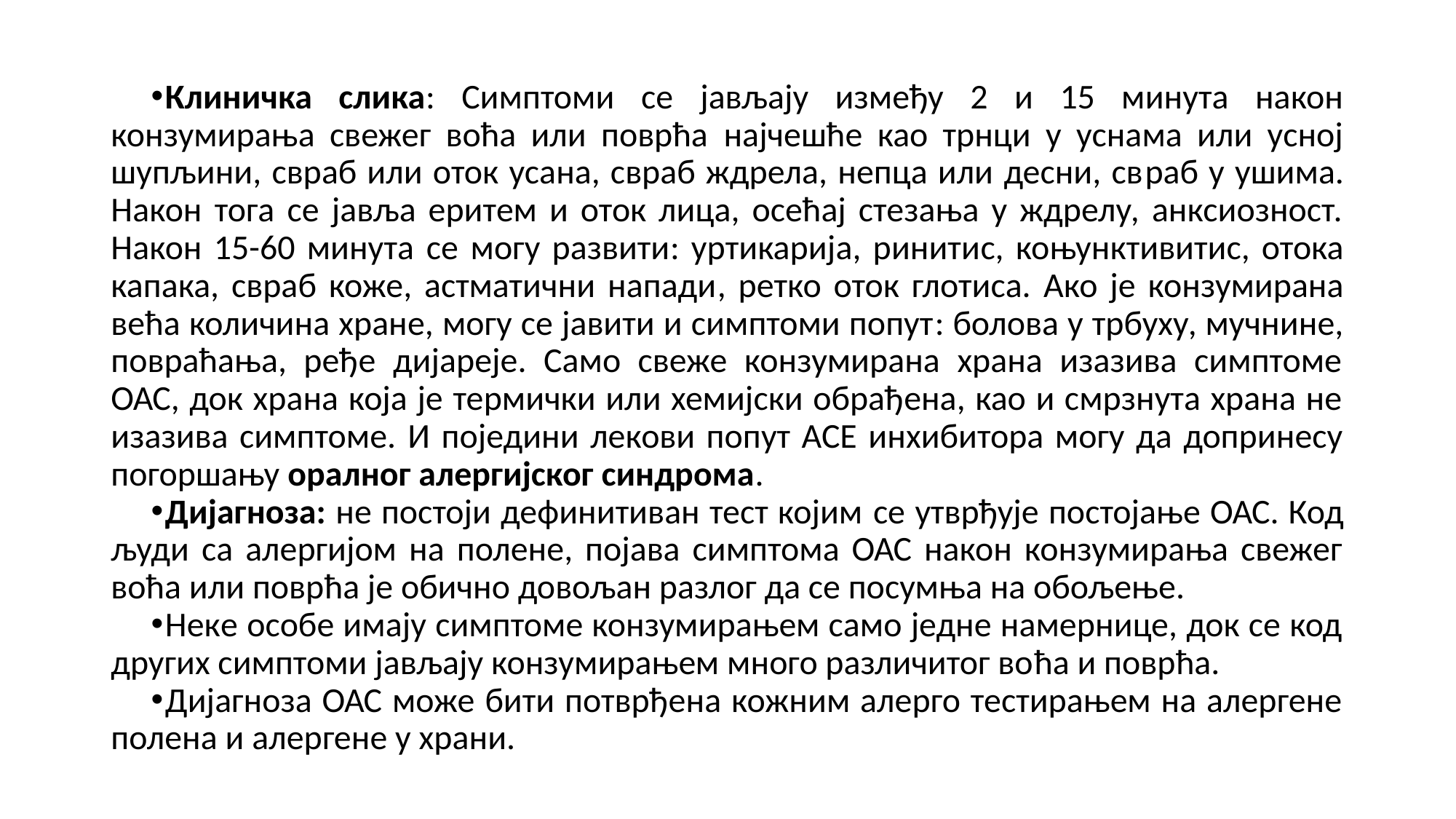

Клиничка слика: Симптоми се јављају између 2 и 15 минута након конзумирања свежег воћа или поврћа најчешће као трнци у уснама или усној шупљини, свраб или оток усана, свраб ждрела, непца или десни, свраб у ушима. Након тога се јавља еритем и оток лица, осећај стезања у ждрелу, анксиозност. Након 15-60 минута се могу развити: уртикарија, ринитис, коњунктивитис, отока капака, свраб коже, астматични напади, ретко оток глотиса. Ако је конзумирана већа количина хране, могу се јавити и симптоми попут: болова у трбуху, мучнине, повраћања, ређе дијареје. Само свеже конзумирана храна изазива симптоме ОАС, док храна која је термички или хемијски обрађена, као и смрзнута храна не изазива симптоме. И поједини лекови попут ACE инхибитора могу да допринесу погоршању оралног алергијског синдрома.
Дијагноза: не постоји дефинитиван тест којим се утврђује постојање ОАС. Код људи са алергијом на полене, појава симптома ОАС након конзумирања свежег воћа или поврћа је обично довољан разлог да се посумња на обољење.
Неке особе имају симптоме конзумирањем само једне намернице, док се код других симптоми јављају конзумирањем много различитог воћа и поврћа.
Дијагноза ОАС може бити потврђена кожним алерго тестирањем на алергене полена и алергене у храни.